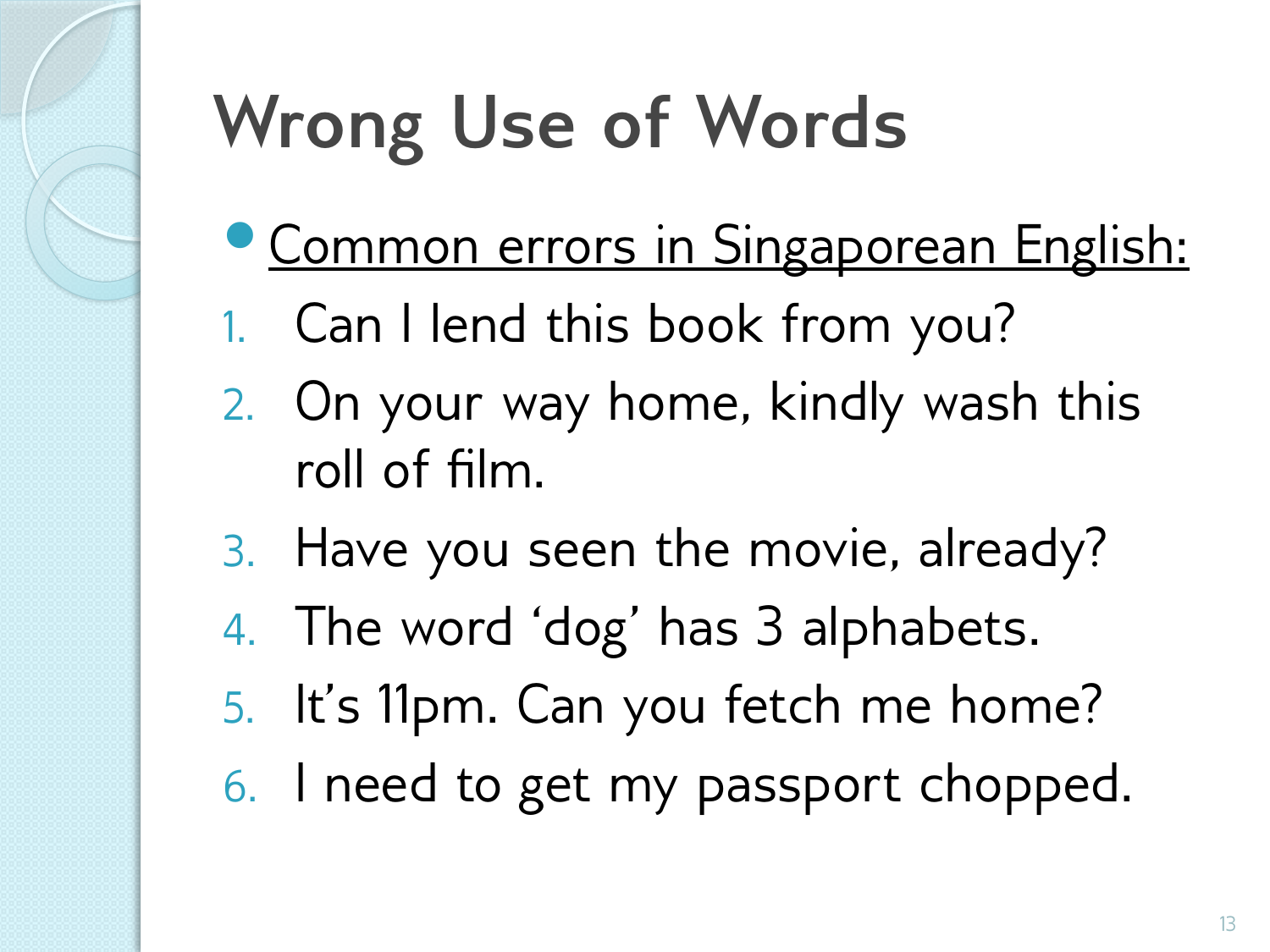

# Wrong Use of Words
Common errors in Singaporean English:
Can I lend this book from you?
On your way home, kindly wash this roll of film.
Have you seen the movie, already?
The word ‘dog’ has 3 alphabets.
It’s 11pm. Can you fetch me home?
I need to get my passport chopped.

13